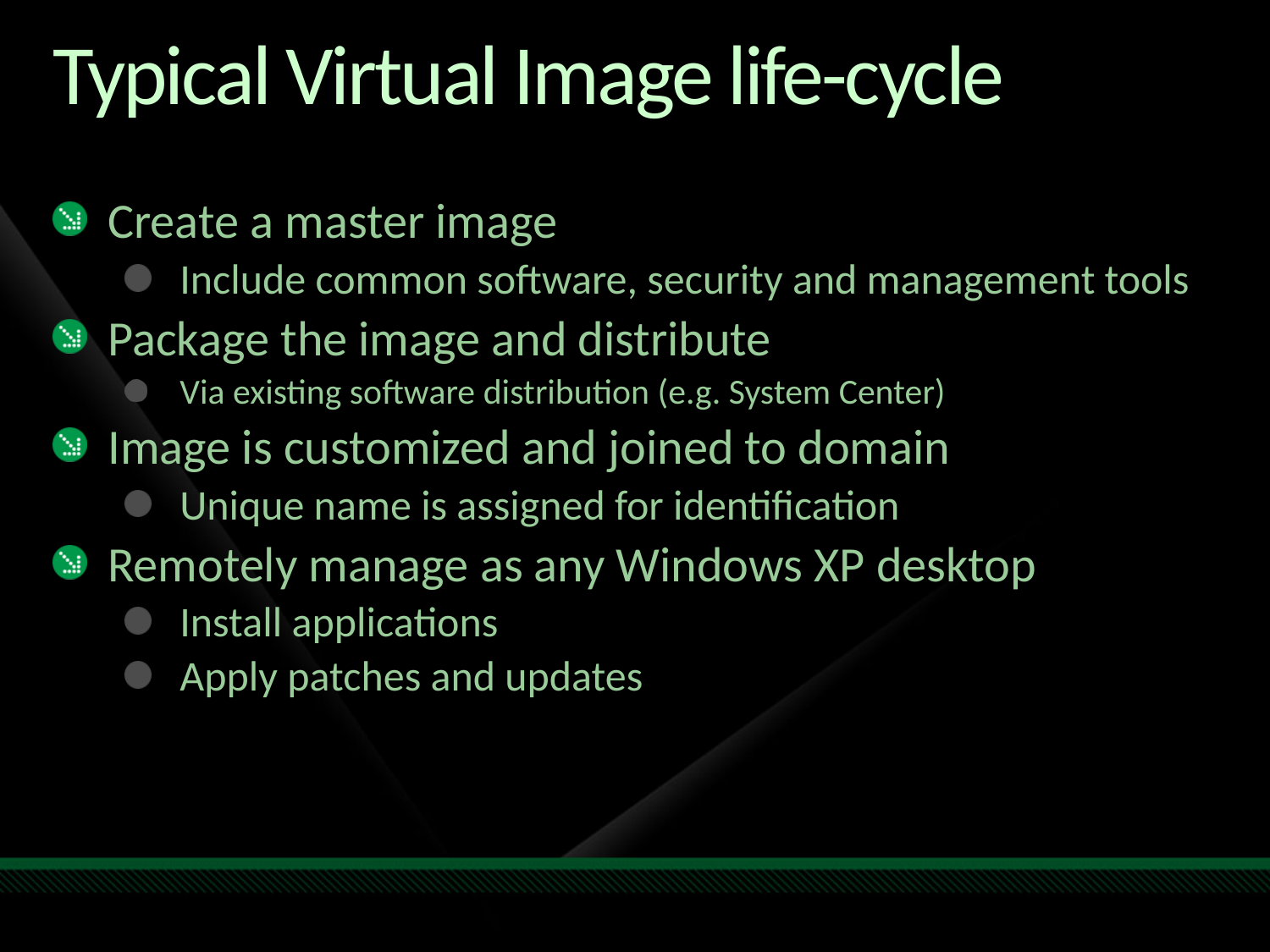

# Typical Virtual Image life-cycle
Create a master image
Include common software, security and management tools
Package the image and distribute
Via existing software distribution (e.g. System Center)
Image is customized and joined to domain
Unique name is assigned for identification
Remotely manage as any Windows XP desktop
Install applications
Apply patches and updates